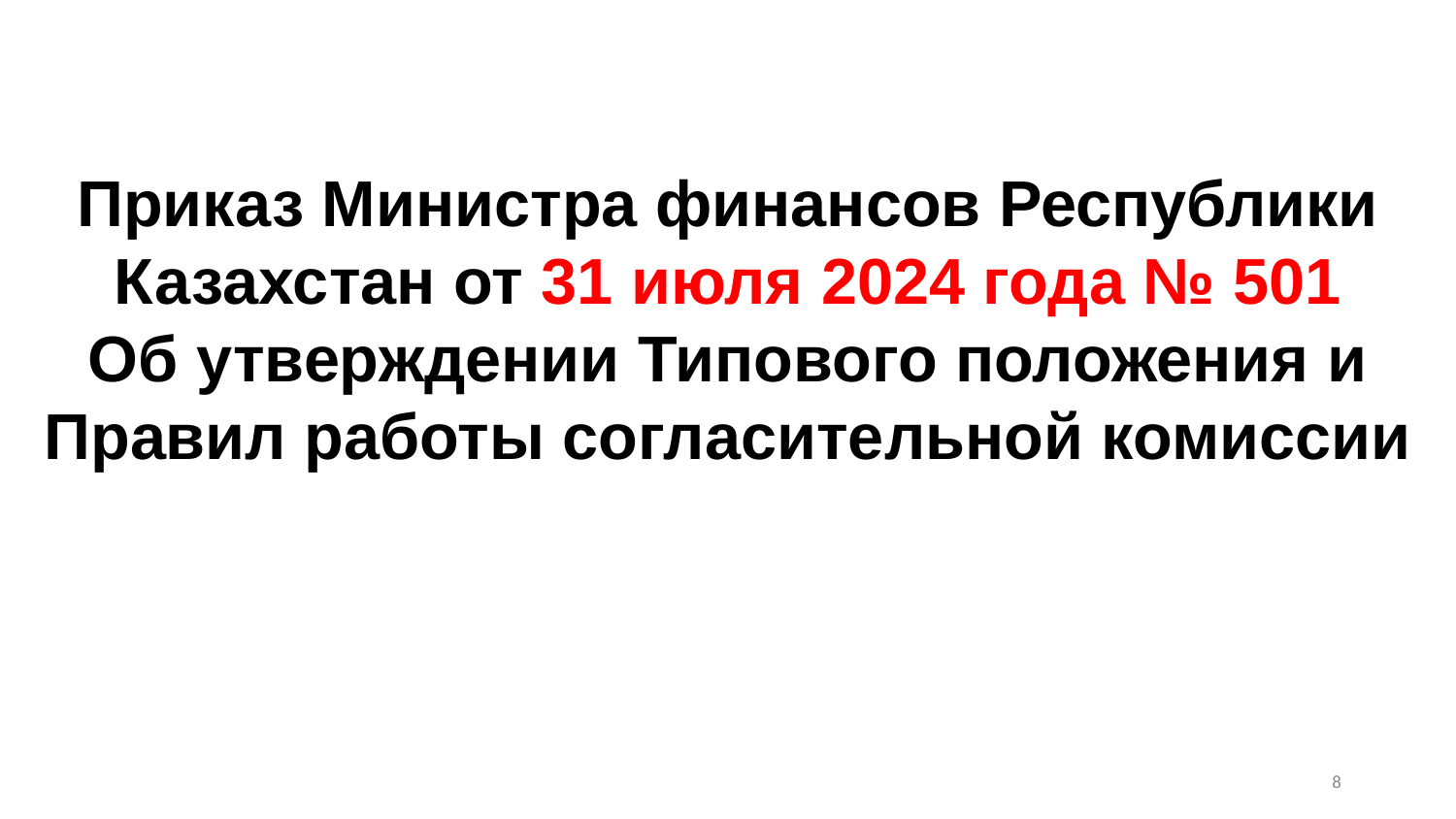

Приказ Министра финансов Республики Казахстан от 31 июля 2024 года № 501
Об утверждении Типового положения и Правил работы согласительной комиссии
8